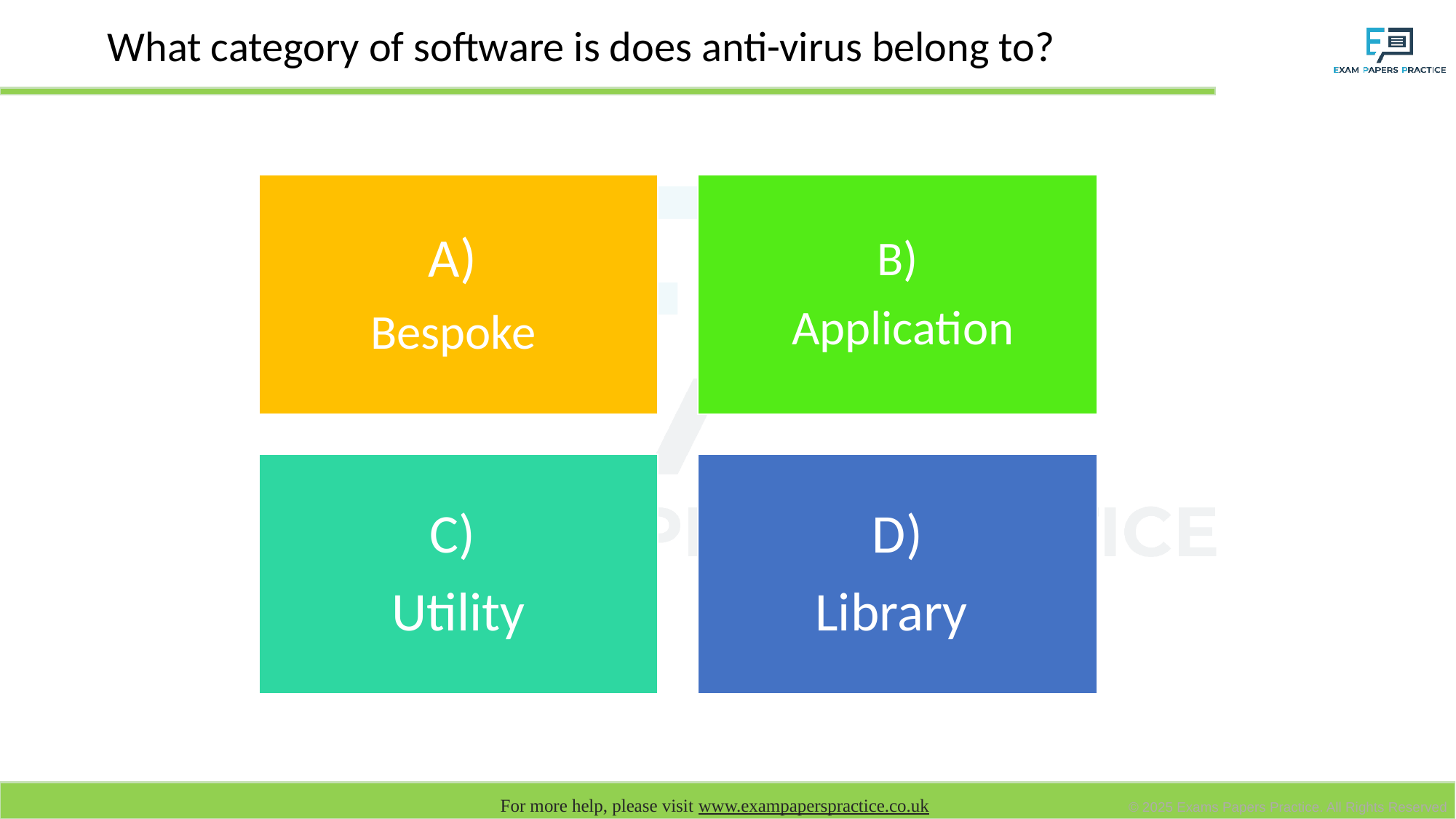

# What category of software is does anti-virus belong to?
A)
Bespoke
B)
 Application
C)
Utility
D)
Library